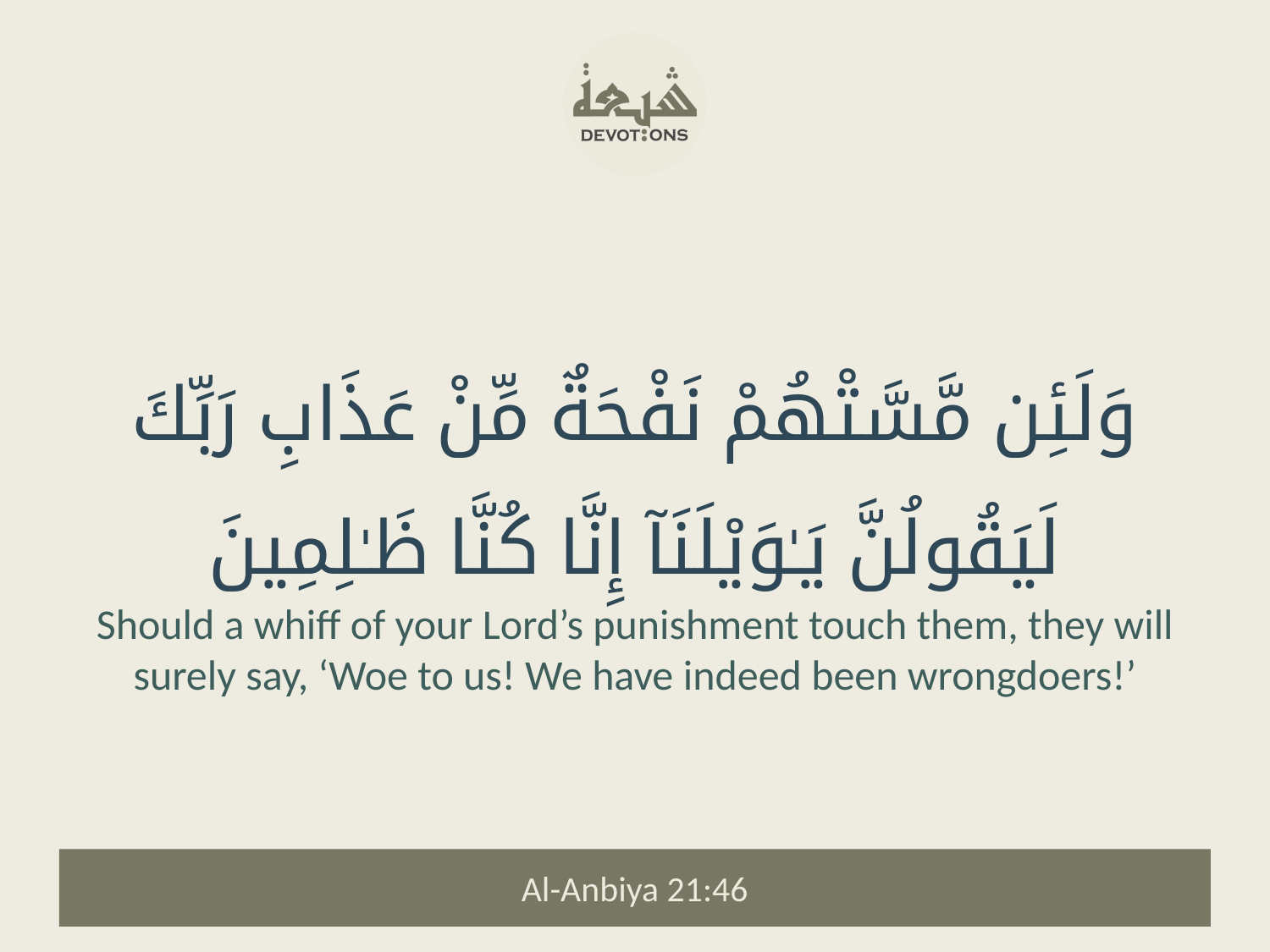

وَلَئِن مَّسَّتْهُمْ نَفْحَةٌ مِّنْ عَذَابِ رَبِّكَ لَيَقُولُنَّ يَـٰوَيْلَنَآ إِنَّا كُنَّا ظَـٰلِمِينَ
Should a whiff of your Lord’s punishment touch them, they will surely say, ‘Woe to us! We have indeed been wrongdoers!’
Al-Anbiya 21:46